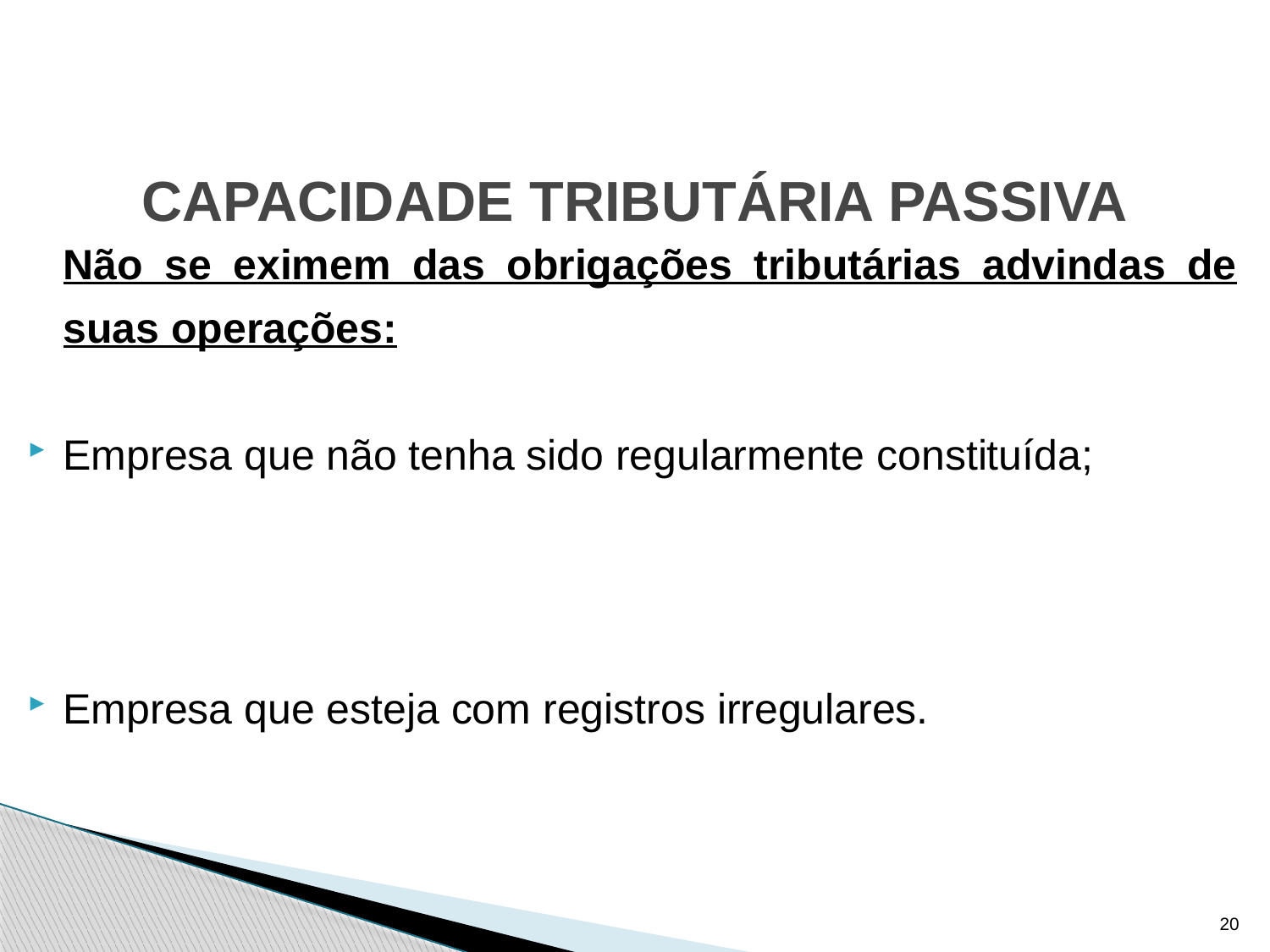

# CAPACIDADE TRIBUTÁRIA PASSIVA
	Não se eximem das obrigações tributárias advindas de suas operações:
Empresa que não tenha sido regularmente constituída;

Empresa que esteja com registros irregulares.

20